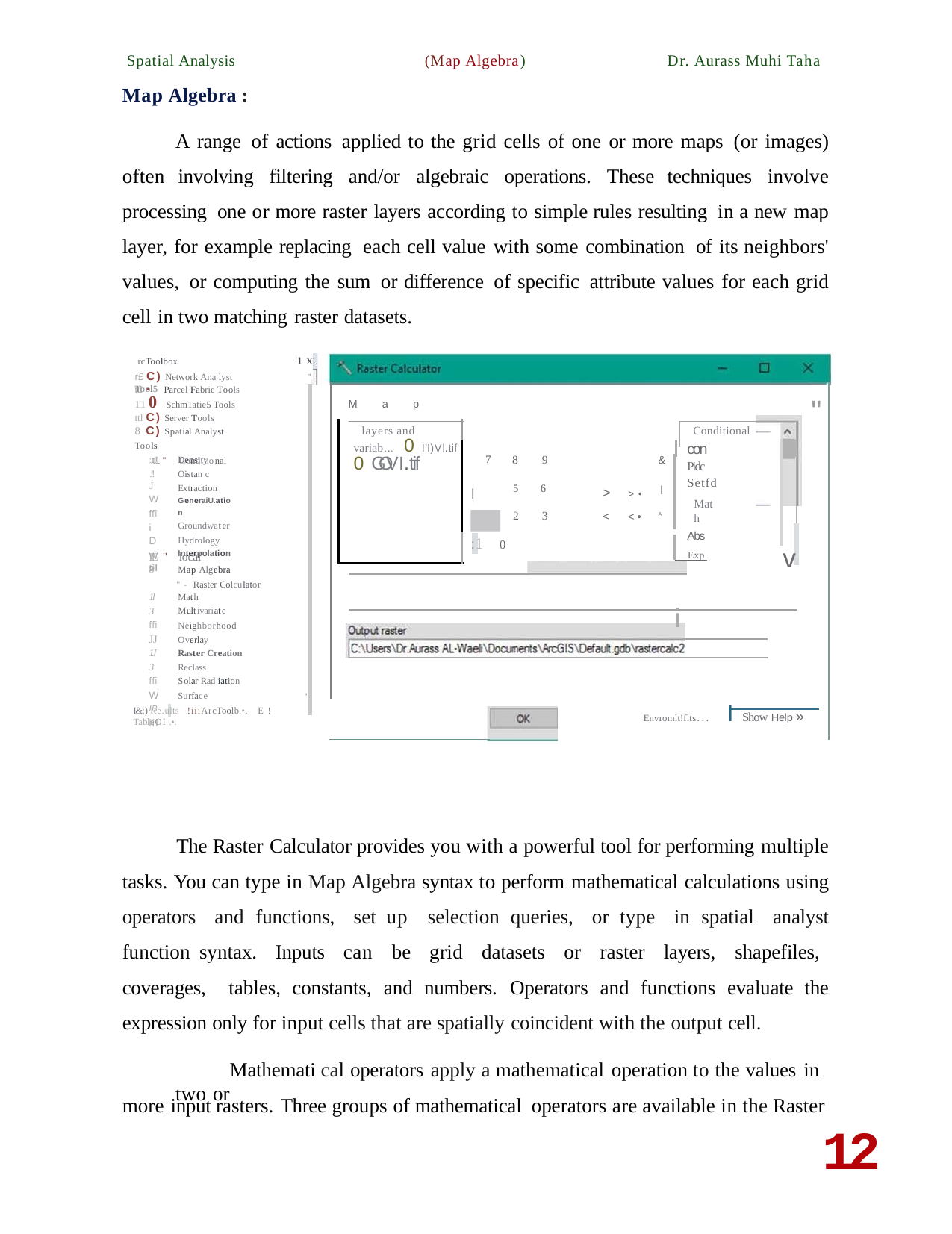

Spatial Analysis
(Map Algebra)
Dr. Aurass Muhi Taha
Map Algebra :

A range  of actions  applied to the grid cells of one or more maps  (or images) often  involving   filtering   and/or   algebraic   operations.   These  techniques   involve processing  one or more raster layers according to simple rules resulting  in a new map layer, for example replacing  each cell value with some combination  of its neighbors' values,  or computing the sum  or difference  of specific  attribute values for each grid cell in two matching raster datasets.

'1 X
"
rcToolbox
r£ C) Network Ana lyst Tool5

ttl •Parcel Fabric Tools
1!1 0Schm1atie5 Tools
ttl C) Server Tools
8C) Spatial Analyst Tools
.t1 "Conditional

"
Map

Conditional
con Pidc Setfd
Math
Abs
layers and variab... 0I'I)Vl.tif 0GOVI.tif

Density Oistanc Extraction GeneraiU.ation Groundwater Hydrology Interpolation
8	9
7
&

:tJ
:!J
W
ffi iD W
til
>	>•
5
6
I

I
2	3
<	<•

A
     Exp 	 v i

:1	0

IE  "local

8

Map Algebra
"- Raster Colculator
Math
Multivariate
Neighborhood
Overlay
Raster Creation
Reclass
Solar Rad iation
Surface

1l3 ffi JJ 1J3
ffi
W
IB
lil

"
Envromlt!flts...    I Show Help »

I&;) Re.ults   !iiiArcToolb.•.   E!TableOI .•.

The Raster Calculator provides you with a powerful tool for performing multiple tasks. You can type in Map Algebra syntax to perform mathematical calculations using operators  and functions,  set up  selection queries,  or type  in spatial  analyst function syntax.  Inputs  can  be  grid  datasets  or  raster  layers,  shapefiles,  coverages,  tables, constants, and numbers. Operators and functions evaluate the expression only for input cells that are spatially coincident with the output cell.

Mathemati cal operators apply a mathematical operation to the values in two or
more input rasters. Three groups of mathematical  operators are available in the Raster
12